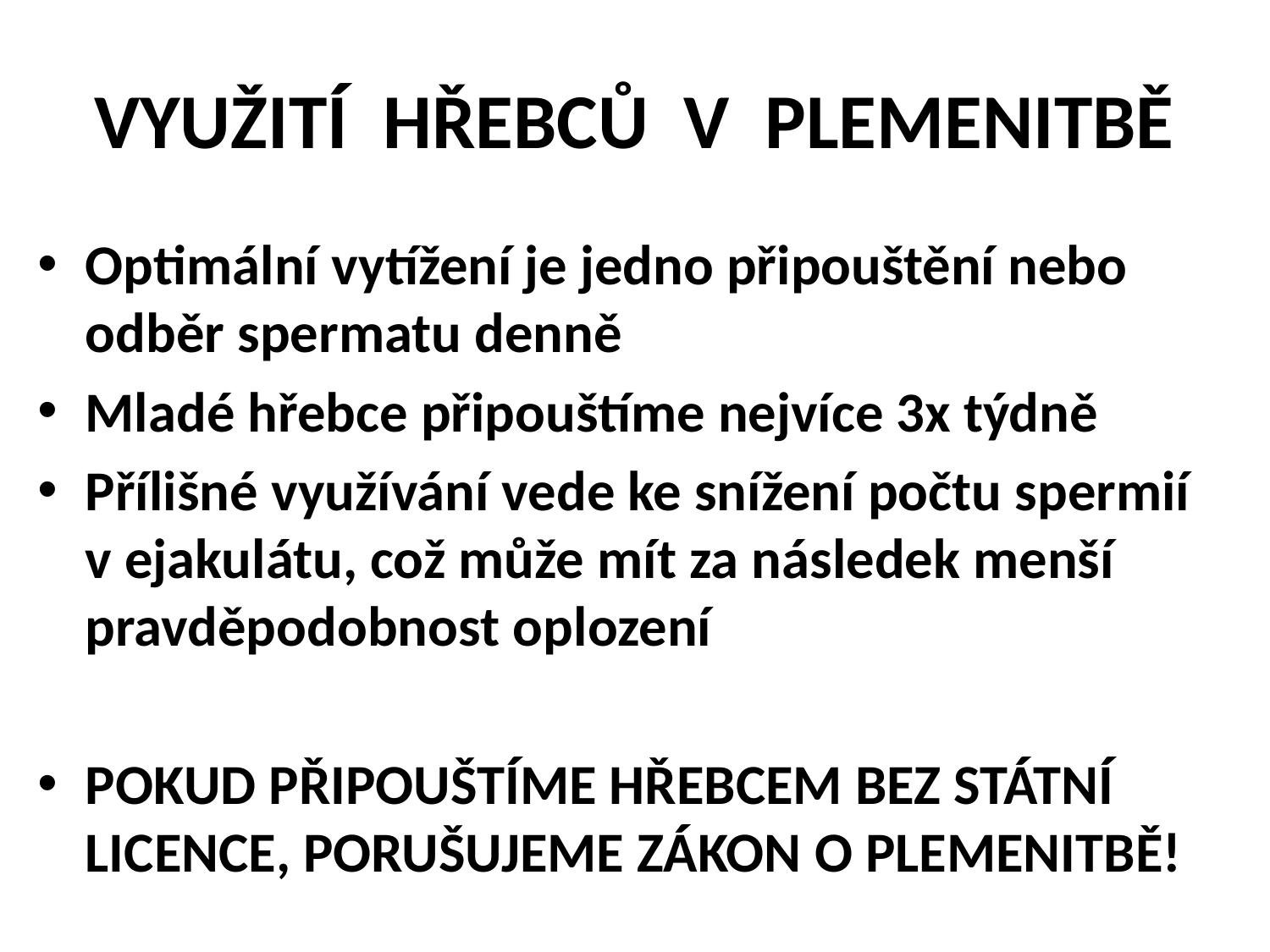

# VYUŽITÍ  HŘEBCŮ  V  PLEMENITBĚ
Optimální vytížení je jedno připouštění nebo odběr spermatu denně
Mladé hřebce připouštíme nejvíce 3x týdně
Přílišné využívání vede ke snížení počtu spermií v ejakulátu, což může mít za následek menší pravděpodobnost oplození

POKUD PŘIPOUŠTÍME HŘEBCEM BEZ STÁTNÍ LICENCE, PORUŠUJEME ZÁKON O PLEMENITBĚ!